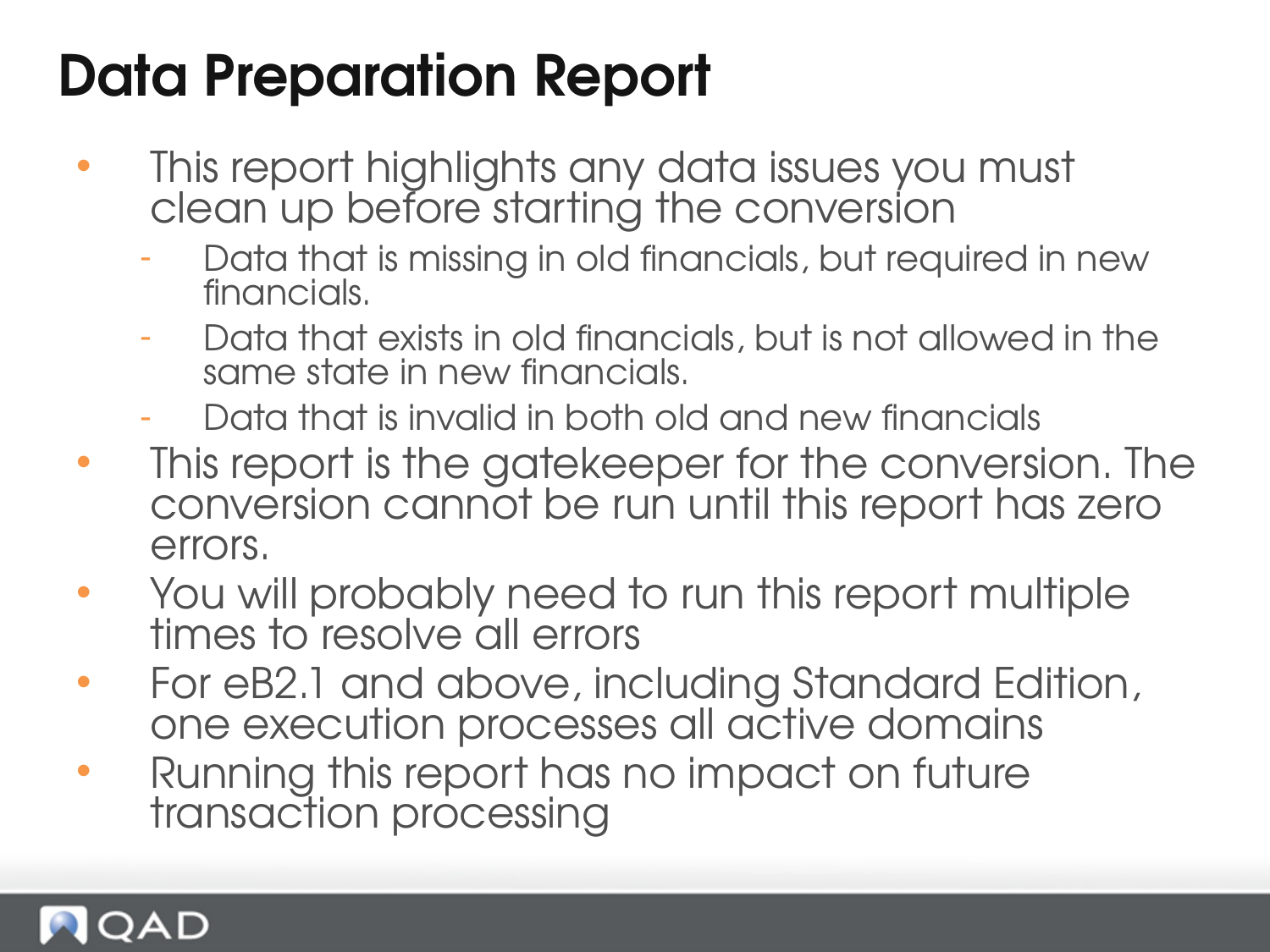

Data Preparation Report
This report highlights any data issues you must clean up before starting the conversion
Data that is missing in old financials, but required in new financials.
Data that exists in old financials, but is not allowed in the same state in new financials.
Data that is invalid in both old and new financials
This report is the gatekeeper for the conversion. The conversion cannot be run until this report has zero errors.
You will probably need to run this report multiple times to resolve all errors
For eB2.1 and above, including Standard Edition, one execution processes all active domains
Running this report has no impact on future transaction processing